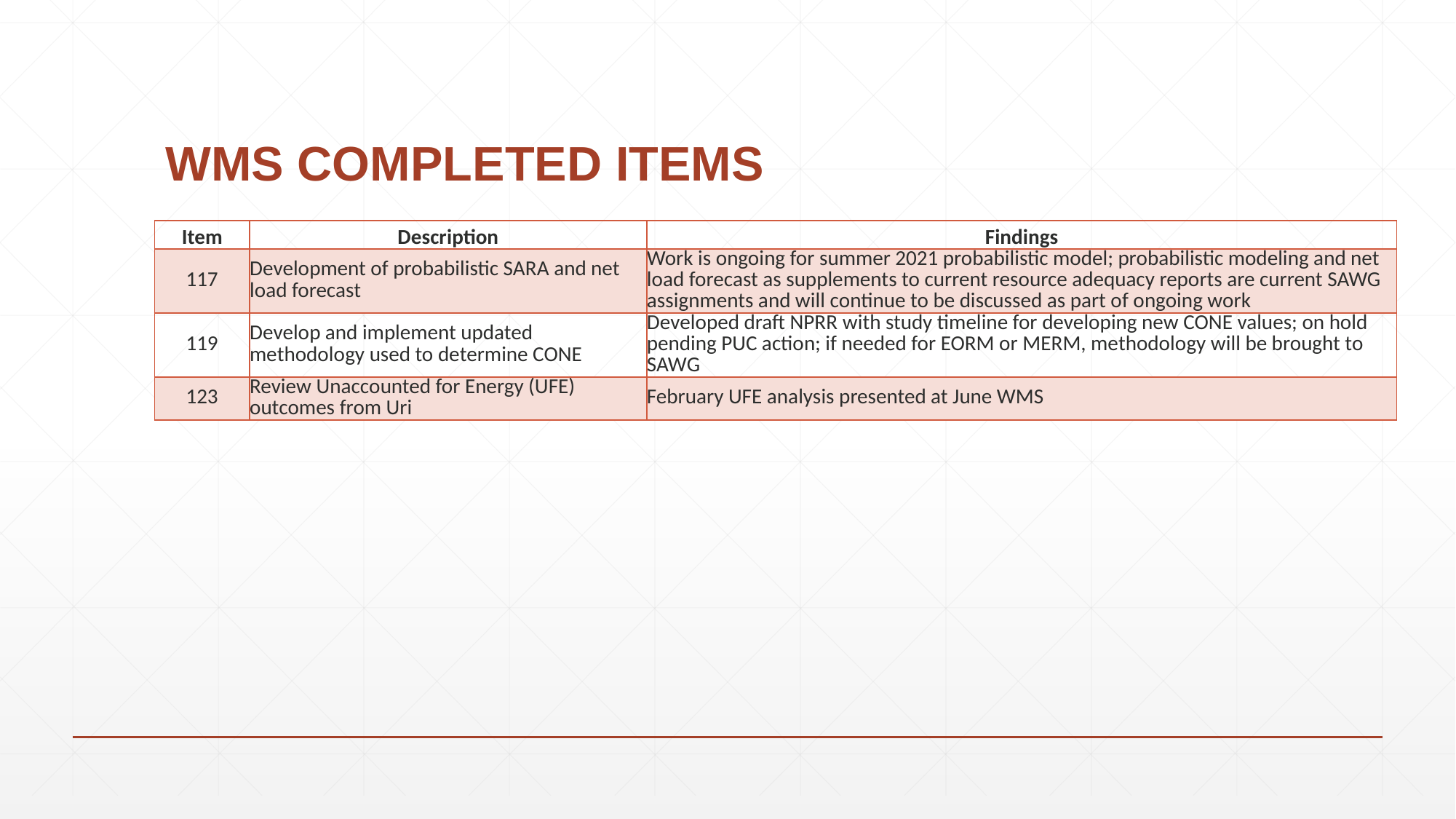

# WMS COMPLETED ITEMS
| Item | Description | Findings |
| --- | --- | --- |
| 117 | Development of probabilistic SARA and net load forecast | Work is ongoing for summer 2021 probabilistic model; probabilistic modeling and net load forecast as supplements to current resource adequacy reports are current SAWG assignments and will continue to be discussed as part of ongoing work |
| 119 | Develop and implement updated methodology used to determine CONE | Developed draft NPRR with study timeline for developing new CONE values; on hold pending PUC action; if needed for EORM or MERM, methodology will be brought to SAWG |
| 123 | Review Unaccounted for Energy (UFE) outcomes from Uri | February UFE analysis presented at June WMS |